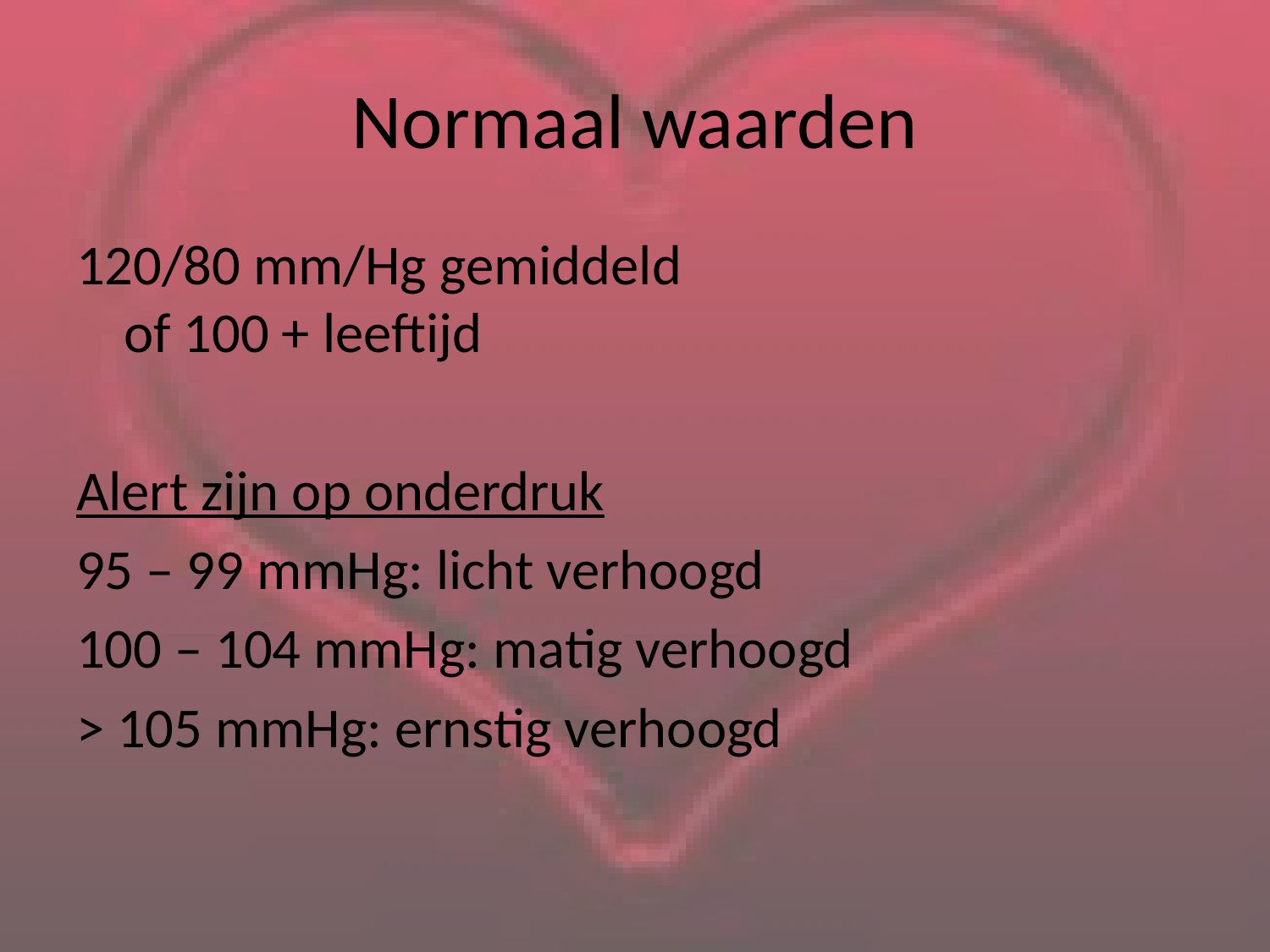

# Normaal waarden
120/80 mm/Hg gemiddeld
of 100 + leeftijd

Alert zijn op onderdruk
95 – 99 mmHg: licht verhoogd
100 – 104 mmHg: matig verhoogd
> 105 mmHg: ernstig verhoogd